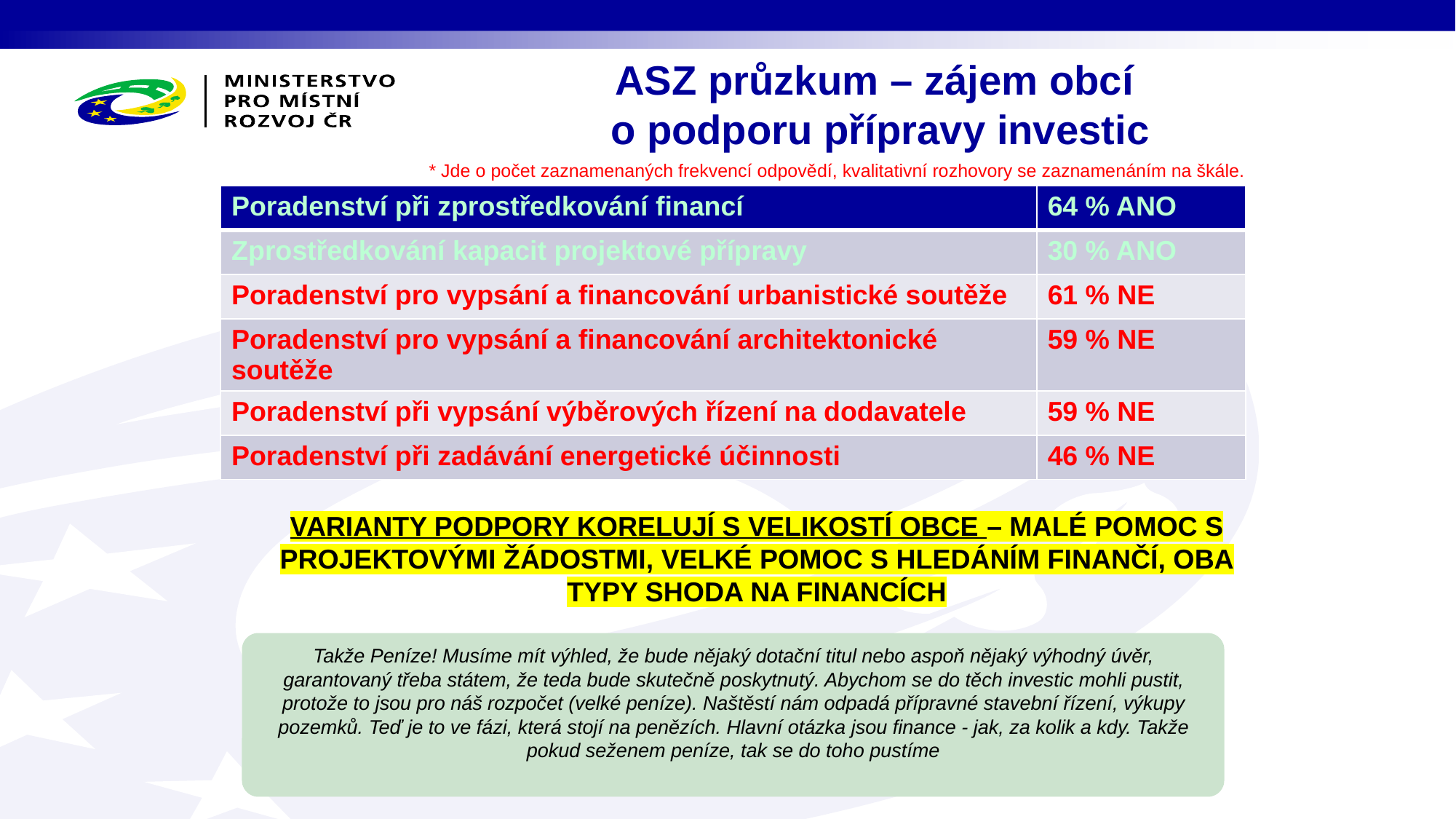

ASZ průzkum – zájem obcí
o podporu přípravy investic
* Jde o počet zaznamenaných frekvencí odpovědí, kvalitativní rozhovory se zaznamenáním na škále.
| Poradenství při zprostředkování financí | 64 % ANO |
| --- | --- |
| Zprostředkování kapacit projektové přípravy | 30 % ANO |
| Poradenství pro vypsání a financování urbanistické soutěže | 61 % NE |
| Poradenství pro vypsání a financování architektonické soutěže | 59 % NE |
| Poradenství při vypsání výběrových řízení na dodavatele | 59 % NE |
| Poradenství při zadávání energetické účinnosti | 46 % NE |
VARIANTY PODPORY KORELUJÍ S VELIKOSTÍ OBCE – MALÉ POMOC S PROJEKTOVÝMI ŽÁDOSTMI, VELKÉ POMOC S HLEDÁNÍM FINANČÍ, OBA TYPY SHODA NA FINANCÍCH
Takže Peníze! Musíme mít výhled, že bude nějaký dotační titul nebo aspoň nějaký výhodný úvěr, garantovaný třeba státem, že teda bude skutečně poskytnutý. Abychom se do těch investic mohli pustit, protože to jsou pro náš rozpočet (velké peníze). Naštěstí nám odpadá přípravné stavební řízení, výkupy pozemků. Teď je to ve fázi, která stojí na penězích. Hlavní otázka jsou finance - jak, za kolik a kdy. Takže pokud seženem peníze, tak se do toho pustíme